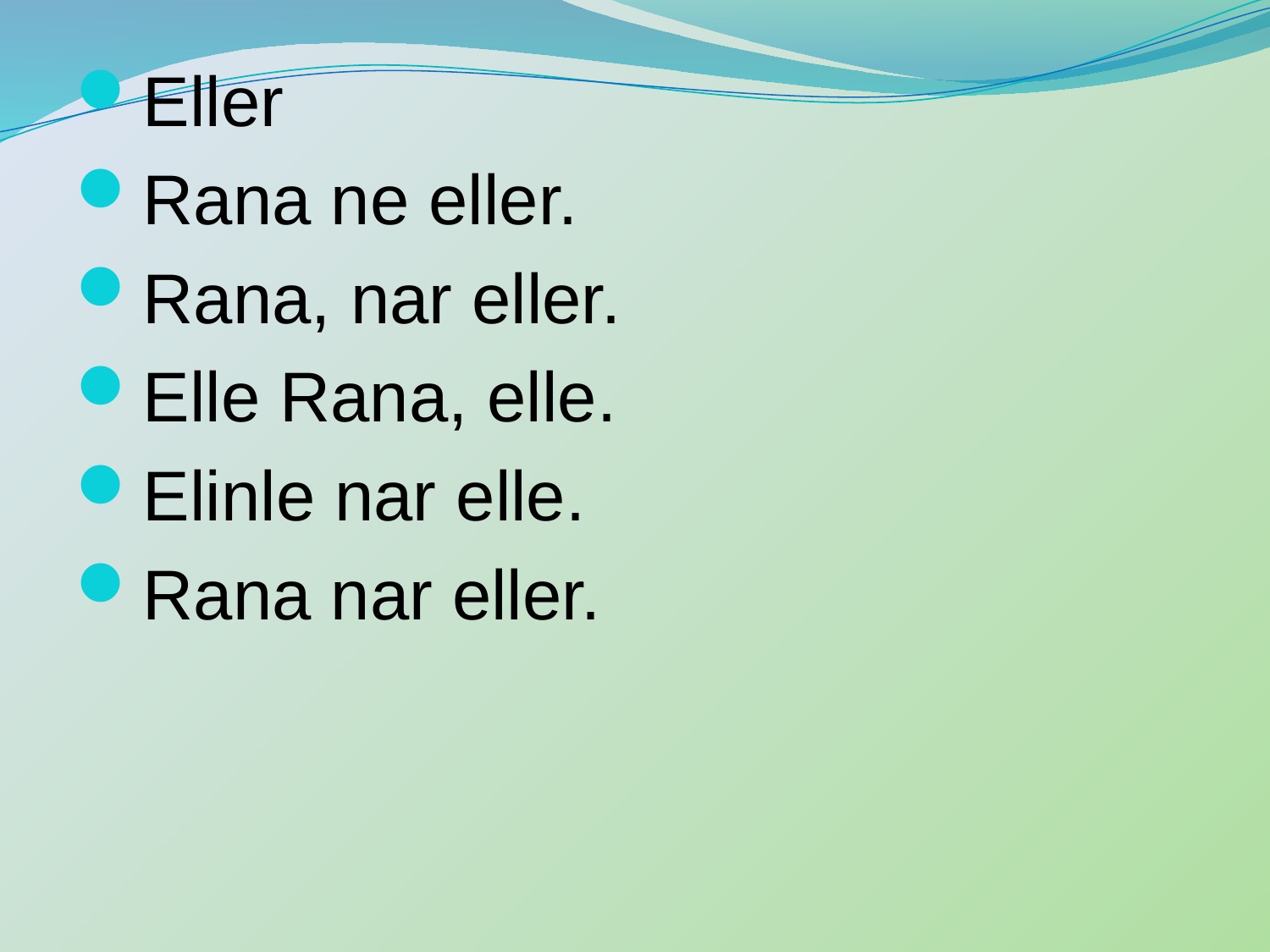

Eller
Rana ne eller.
Rana, nar eller.
Elle Rana, elle.
Elinle nar elle.
Rana nar eller.